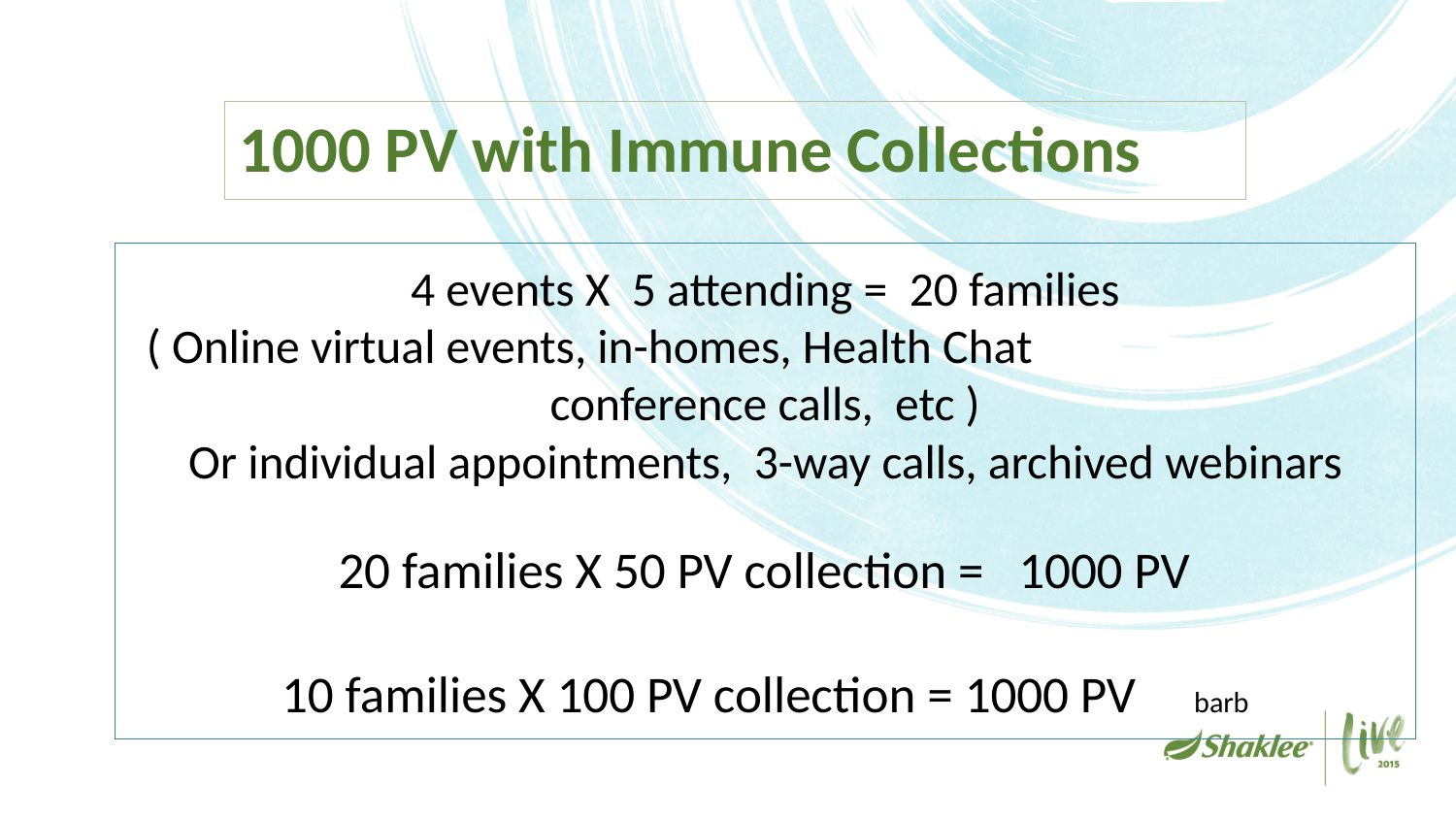

# 1000 PV with Immune Collections
4 events X  5 attending =  20 families
( Online virtual events, in-homes, Health Chat 			conference calls,  etc )
Or individual appointments,  3-way calls, archived webinars

 20 families X 50 PV collection =   1000 PV

10 families X 100 PV collection = 1000 PV     barb